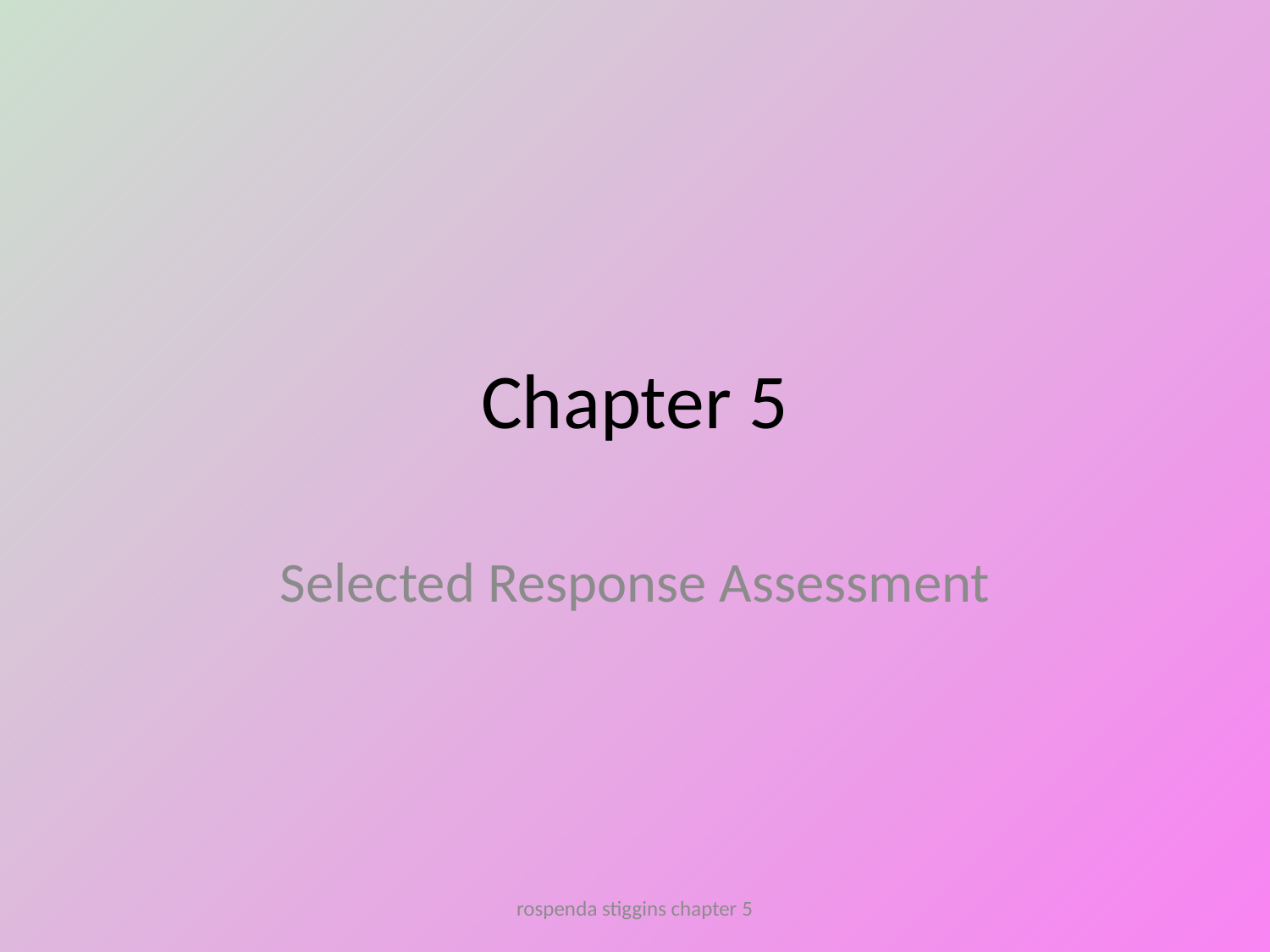

# Chapter 5
Selected Response Assessment
rospenda stiggins chapter 5